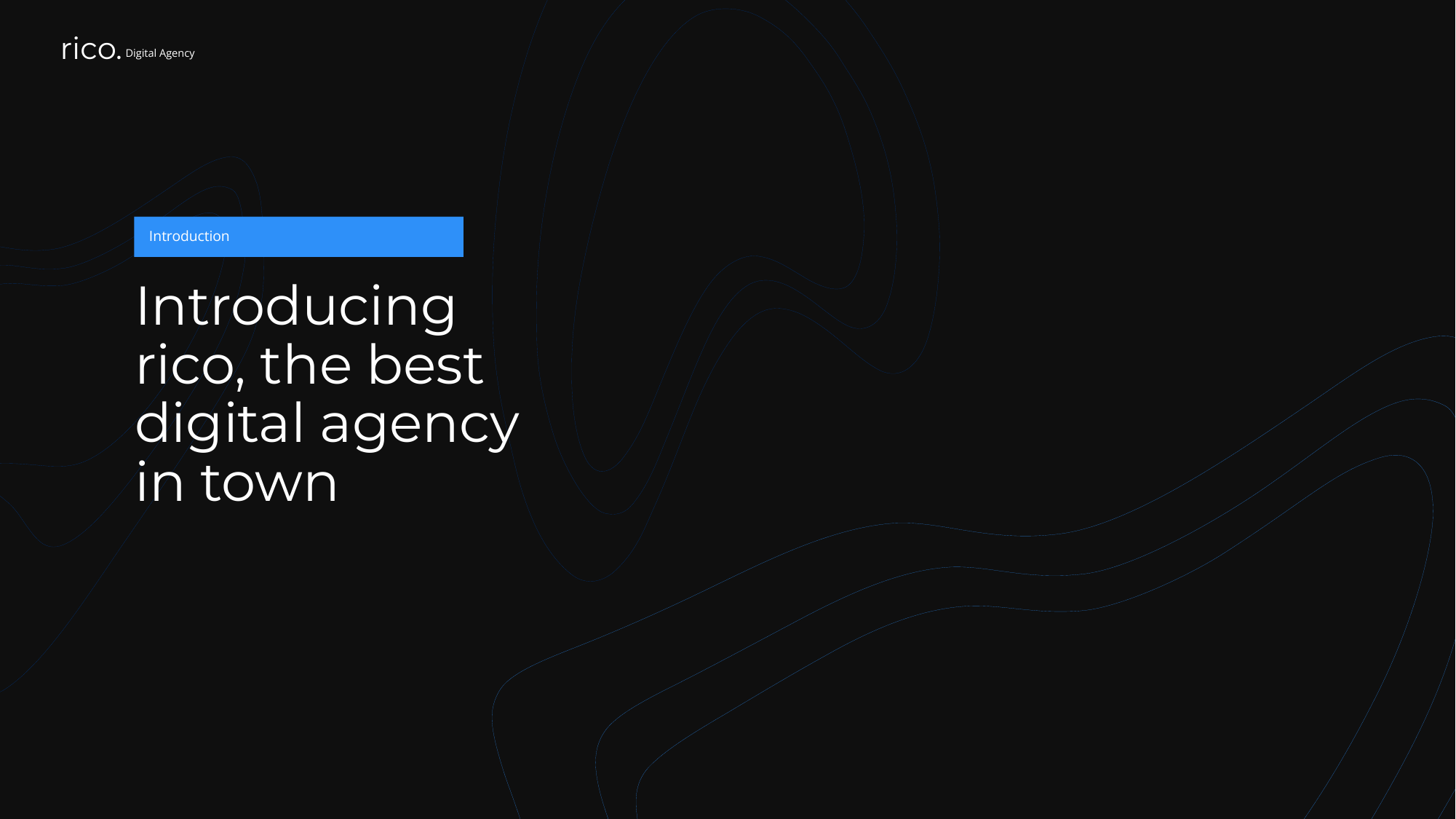

rico.
Digital Agency

Introduction
# Introducing rico, the best digital agency in town